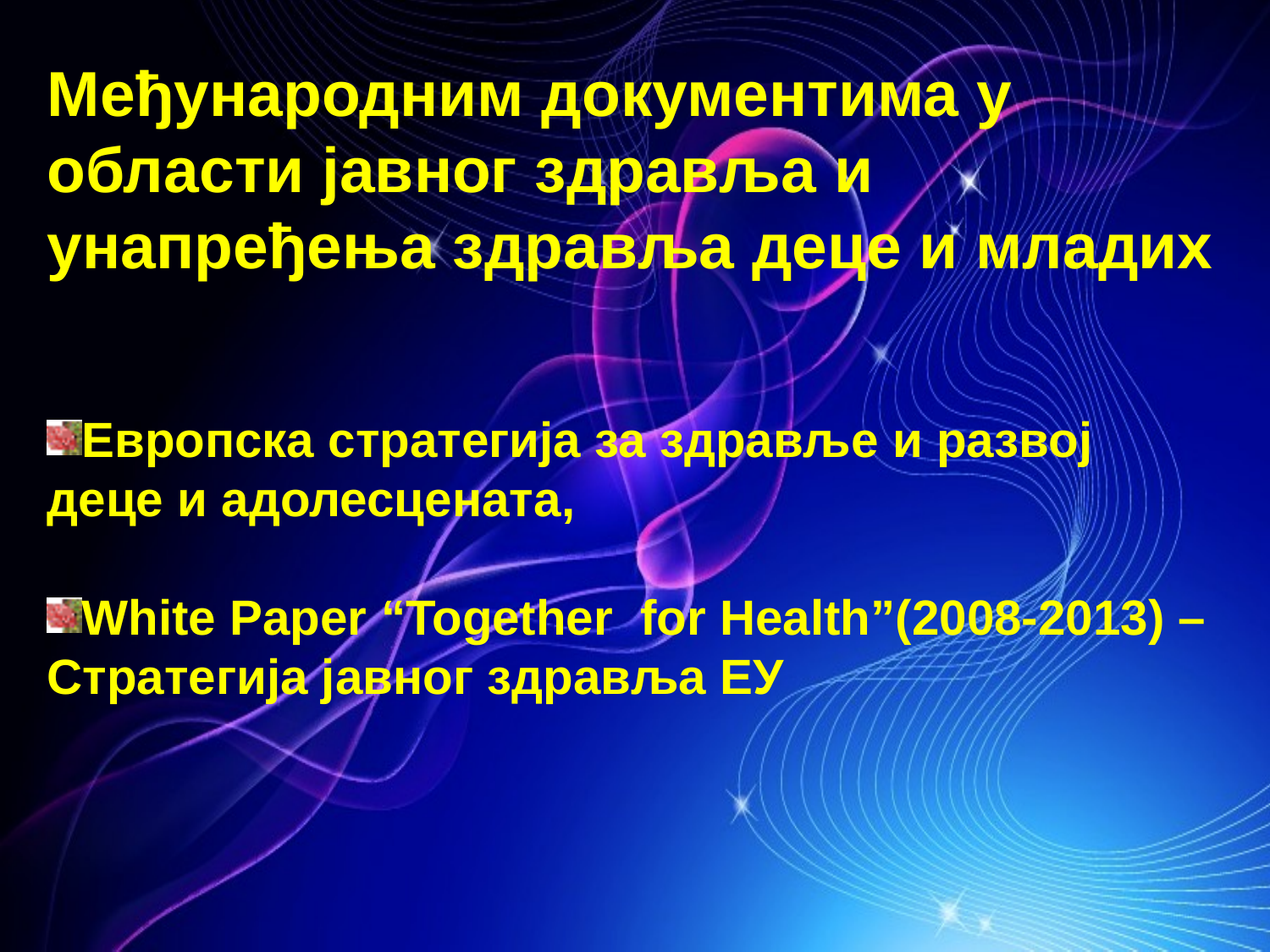

Међународним документима у области јавног здравља и унапређења здравља деце и младих

Европска стратегија за здравље и развој деце и адолесцената,

White Paper “Together  for Health”(2008-2013) – Стратегија јавног здравља ЕУ